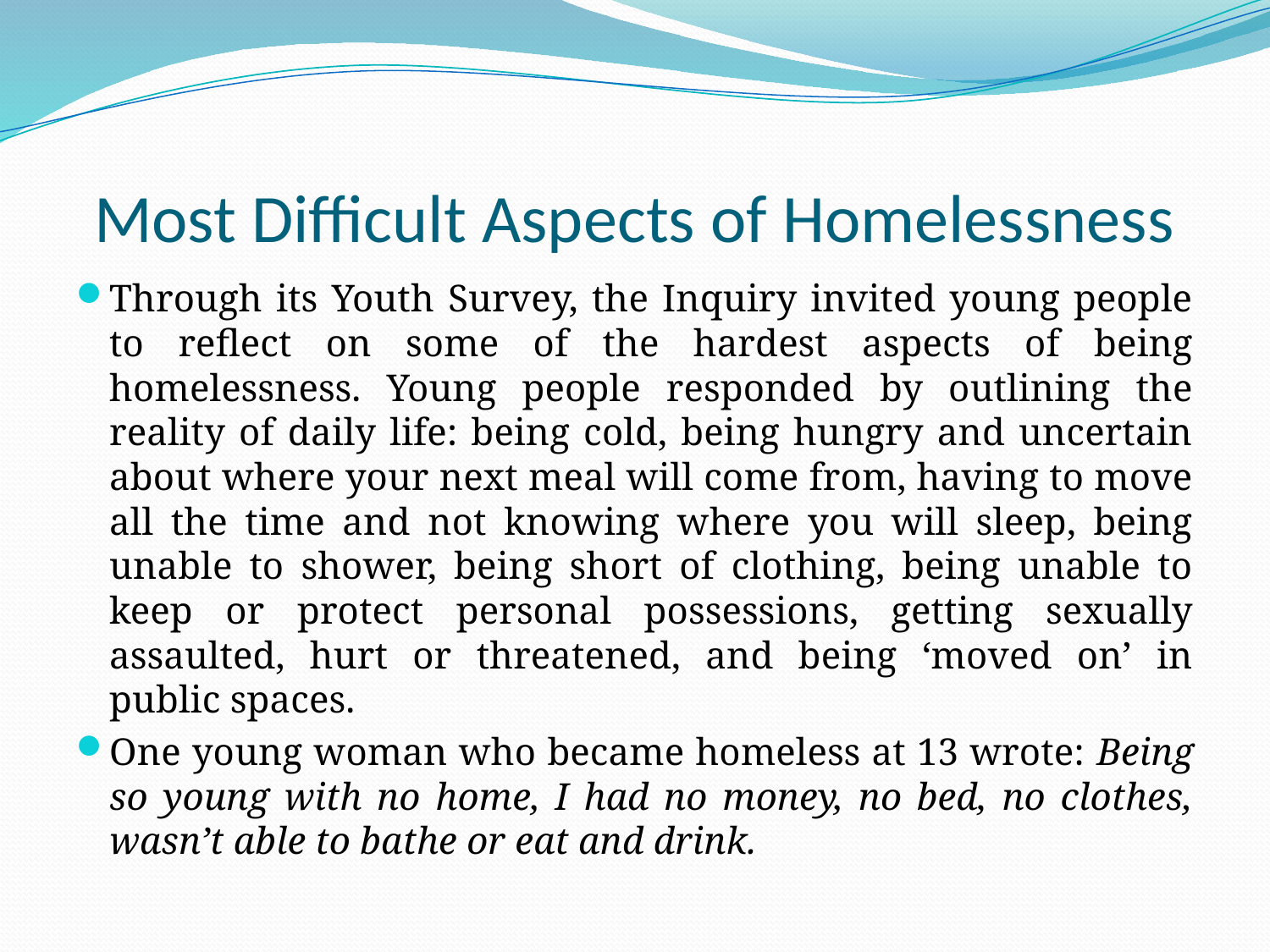

# Most Difficult Aspects of Homelessness
Through its Youth Survey, the Inquiry invited young people to reflect on some of the hardest aspects of being homelessness. Young people responded by outlining the reality of daily life: being cold, being hungry and uncertain about where your next meal will come from, having to move all the time and not knowing where you will sleep, being unable to shower, being short of clothing, being unable to keep or protect personal possessions, getting sexually assaulted, hurt or threatened, and being ‘moved on’ in public spaces.
One young woman who became homeless at 13 wrote: Being so young with no home, I had no money, no bed, no clothes, wasn’t able to bathe or eat and drink.